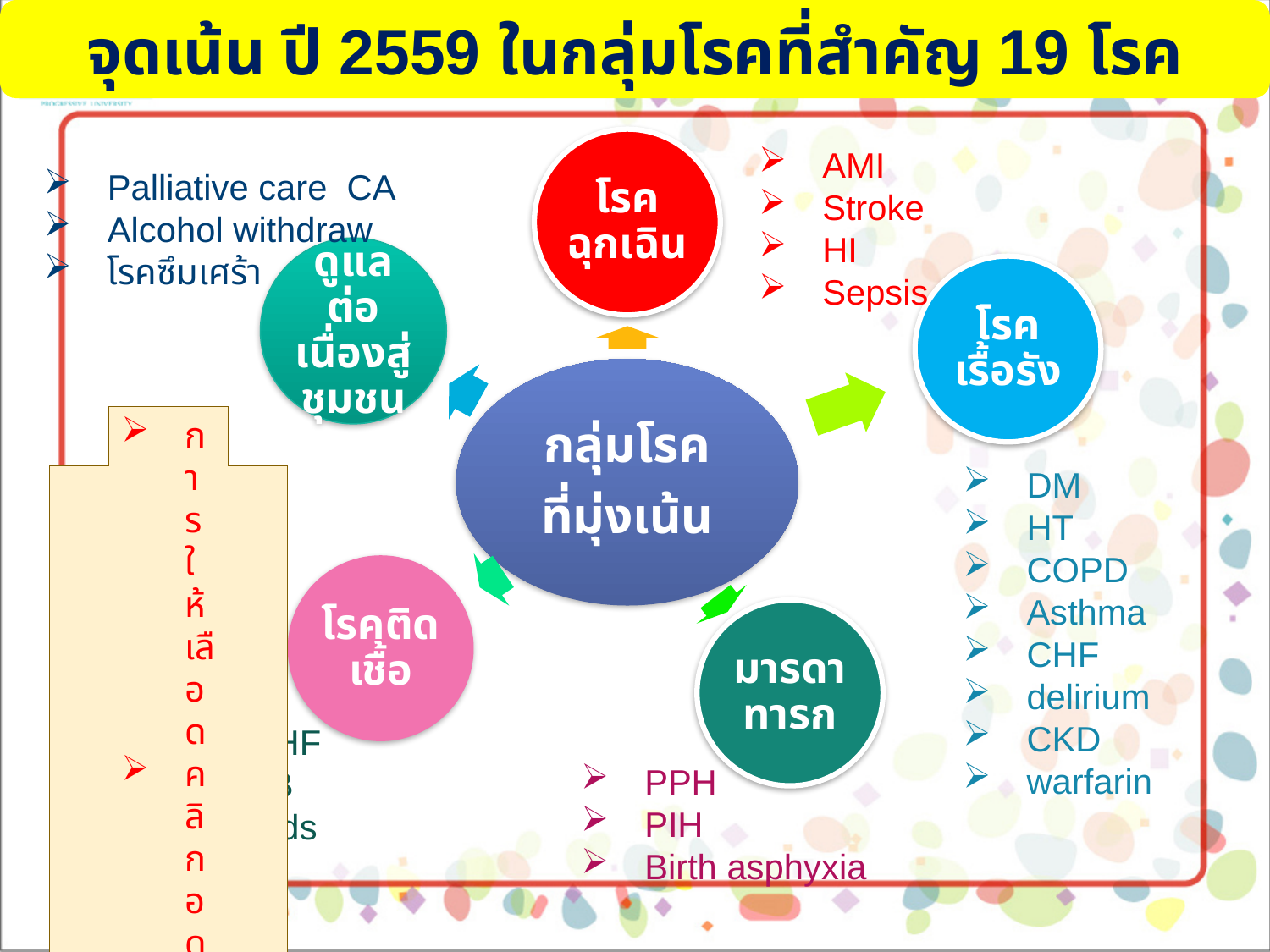

จุดเน้น ปี 2559 ในกลุ่มโรคที่สำคัญ 19 โรค
กลุ่มโรค
ที่มุ่งเน้น

โรคฉุกเฉิน

โรคเรื้อรัง

มารดาทารก

โรคติดเชื้อ

ดูแลต่อเนื่องสู่ชุมชน
AMI
Stroke
HI
Sepsis
Palliative care  CA
Alcohol withdraw
โรคซึมเศร้า
การให้เลือด
คลิกอดบุหรี่
DM
HT
COPD
Asthma
CHF
delirium
CKD
warfarin
DHF
TB
Aids

PPH
PIH
Birth asphyxia